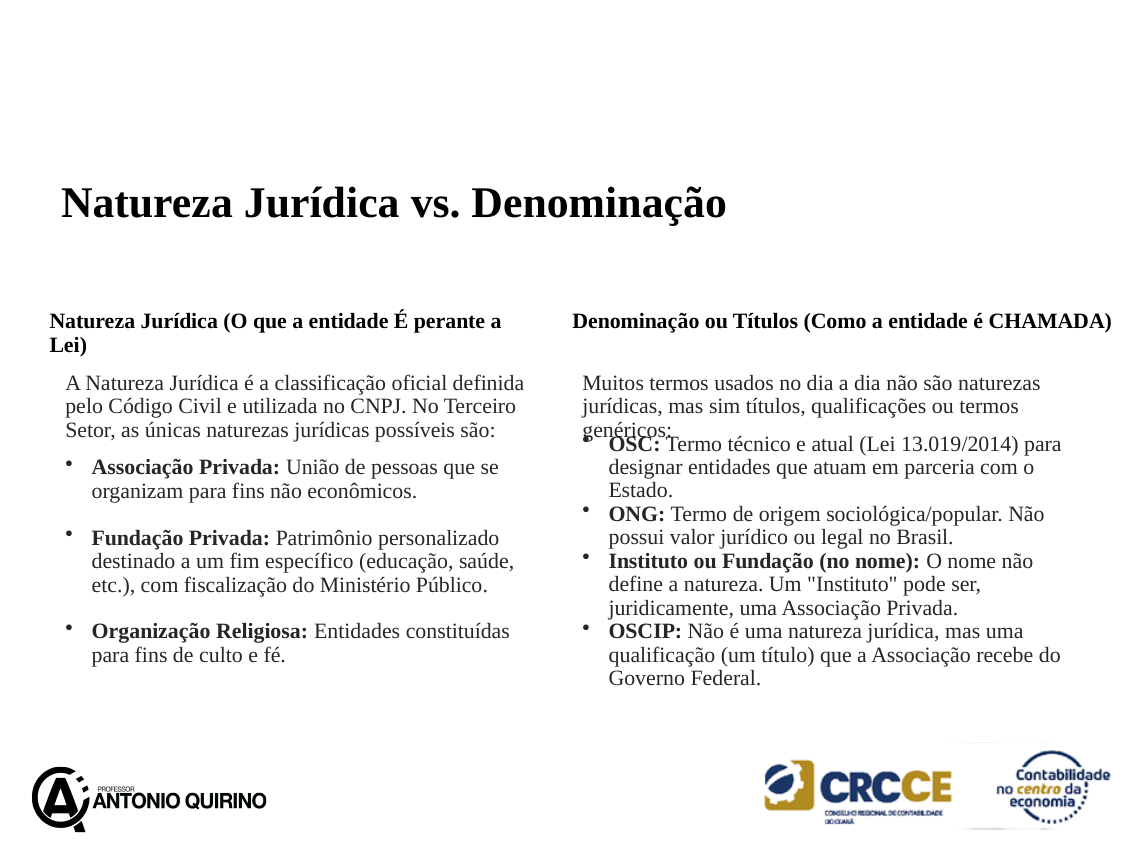

Natureza Jurídica vs. Denominação

Natureza Jurídica (O que a entidade É perante a Lei)
Denominação ou Títulos (Como a entidade é CHAMADA)
A Natureza Jurídica é a classificação oficial definida pelo Código Civil e utilizada no CNPJ. No Terceiro Setor, as únicas naturezas jurídicas possíveis são:
Muitos termos usados no dia a dia não são naturezas jurídicas, mas sim títulos, qualificações ou termos genéricos:
OSC: Termo técnico e atual (Lei 13.019/2014) para designar entidades que atuam em parceria com o Estado.
ONG: Termo de origem sociológica/popular. Não possui valor jurídico ou legal no Brasil.
Instituto ou Fundação (no nome): O nome não define a natureza. Um "Instituto" pode ser, juridicamente, uma Associação Privada.
OSCIP: Não é uma natureza jurídica, mas uma qualificação (um título) que a Associação recebe do Governo Federal.
Associação Privada: União de pessoas que se organizam para fins não econômicos.

Fundação Privada: Patrimônio personalizado destinado a um fim específico (educação, saúde, etc.), com fiscalização do Ministério Público.

Organização Religiosa: Entidades constituídas para fins de culto e fé.